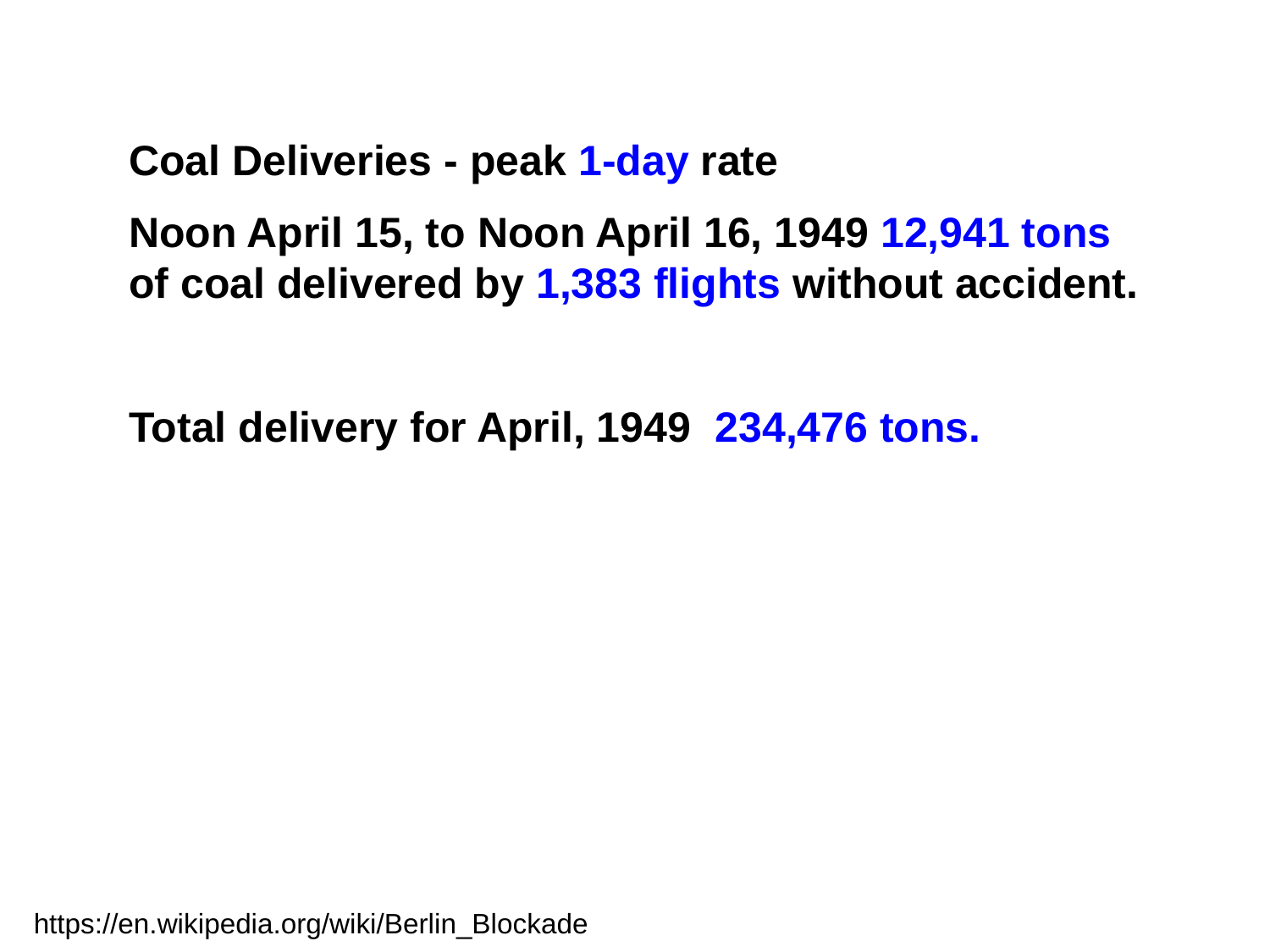

Coal Deliveries - peak 1-day rate
Noon April 15, to Noon April 16, 1949 12,941 tons of coal delivered by 1,383 flights without accident.

Total delivery for April, 1949  234,476 tons.

https://en.wikipedia.org/wiki/Berlin_Blockade